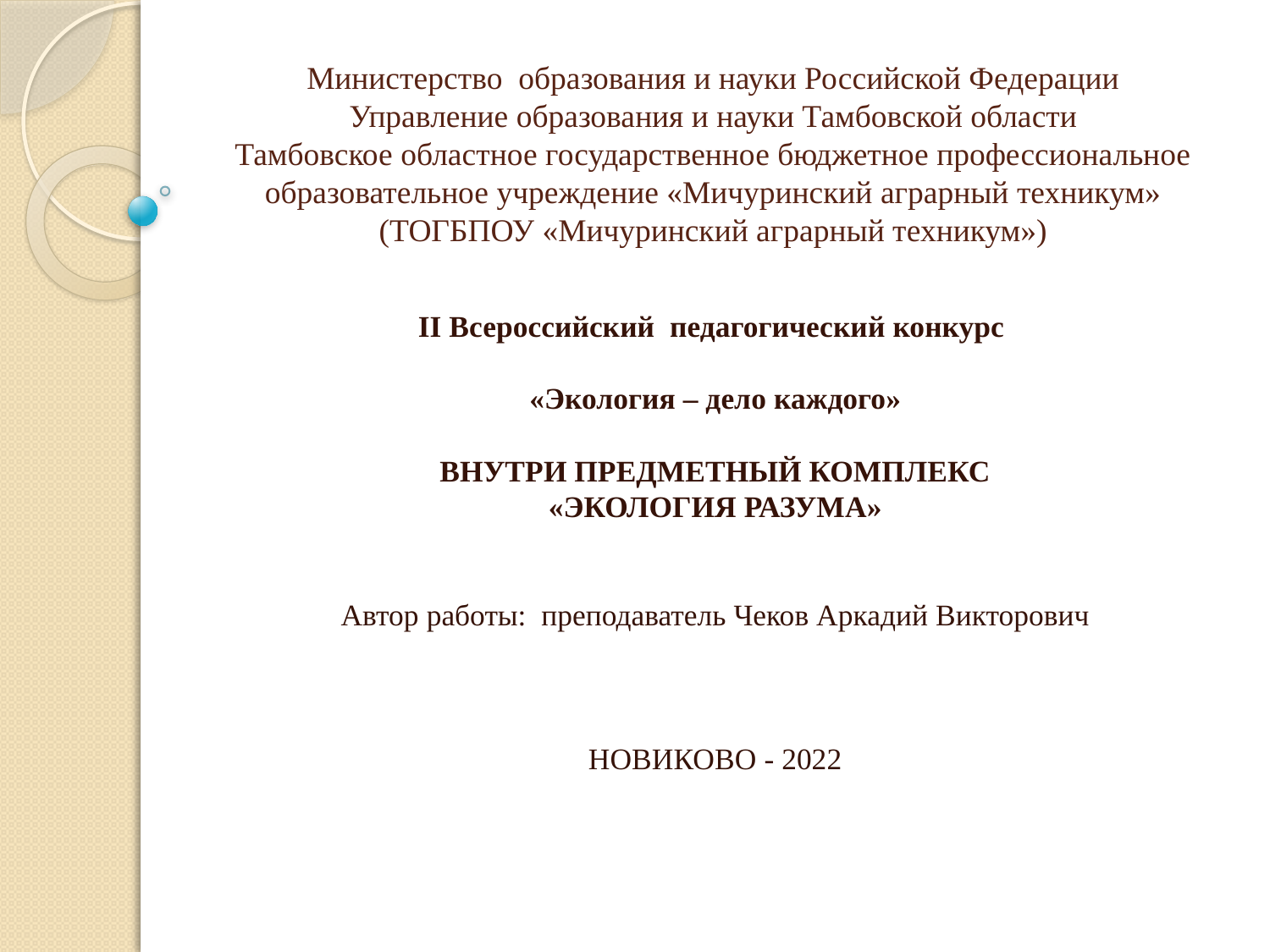

# Министерство  образования и науки Российской Федерации Управление образования и науки Тамбовской области Тамбовское областное государственное бюджетное профессиональное образовательное учреждение «Мичуринский аграрный техникум» (ТОГБПОУ «Мичуринский аграрный техникум»)
II Всероссийский  педагогический конкурс

«Экология – дело каждого»

ВНУТРИ ПРЕДМЕТНЫЙ КОМПЛЕКС
«ЭКОЛОГИЯ РАЗУМА»

Автор работы:  преподаватель Чеков Аркадий Викторович

НОВИКОВО - 2022